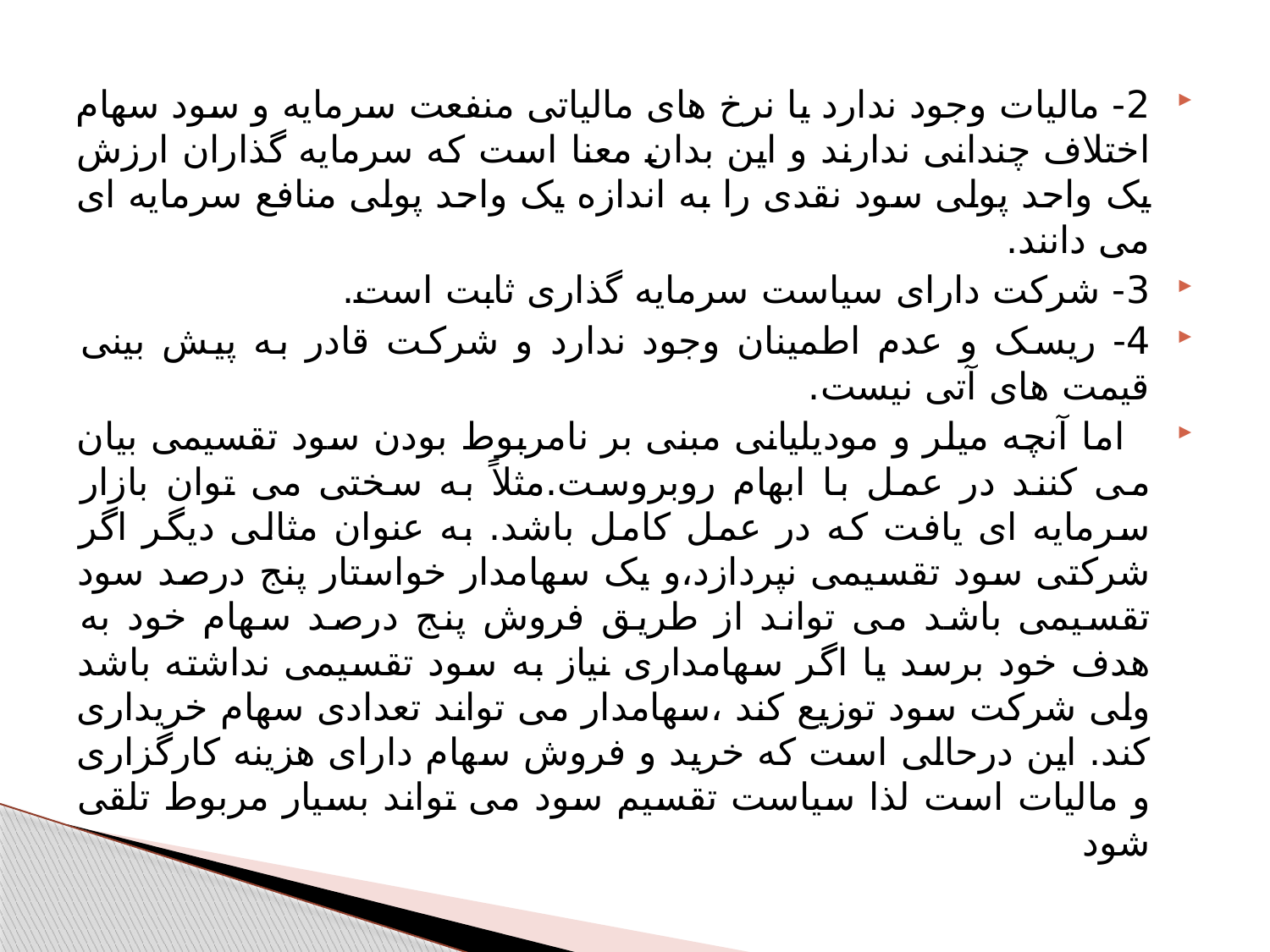

2- مالیات وجود ندارد یا نرخ های مالیاتی منفعت سرمایه و سود سهام اختلاف چندانی ندارند و این بدان معنا است که سرمایه گذاران ارزش یک واحد پولی سود نقدی را به اندازه یک واحد پولی منافع سرمایه ای می دانند.
3- شرکت دارای سیاست سرمایه گذاری ثابت است.
4- ریسک و عدم اطمینان وجود ندارد و شرکت قادر به پیش بینی قیمت های آتی نیست.
  اما آنچه میلر و مودیلیانی مبنی بر نامربوط بودن سود تقسیمی بیان می کنند در عمل با ابهام روبروست.مثلاً به سختی می توان بازار سرمایه ای یافت که در عمل کامل باشد. به عنوان مثالی دیگر اگر شرکتی سود تقسیمی نپردازد،و یک سهامدار خواستار پنج درصد سود تقسیمی باشد می تواند از طریق فروش پنج درصد سهام خود به هدف خود برسد یا اگر سهامداری نیاز به سود تقسیمی نداشته باشد ولی شرکت سود توزیع کند ،سهامدار می تواند تعدادی سهام خریداری کند. این درحالی است که خرید و فروش سهام دارای هزینه کارگزاری و مالیات است لذا سیاست تقسیم سود می تواند بسیار مربوط تلقی شود